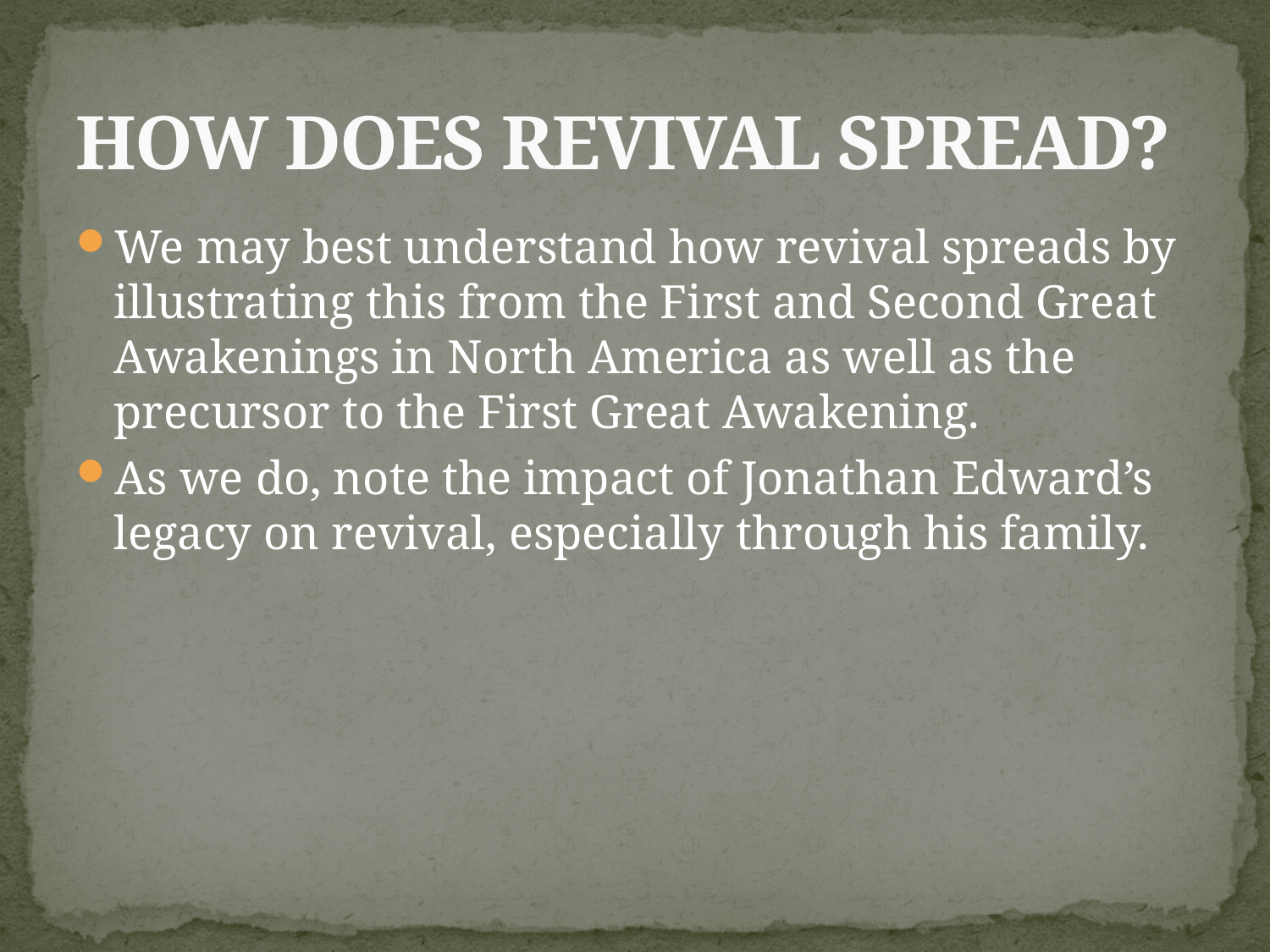

# How Does Revival Spread?
We may best understand how revival spreads by illustrating this from the First and Second Great Awakenings in North America as well as the precursor to the First Great Awakening.
As we do, note the impact of Jonathan Edward’s legacy on revival, especially through his family.